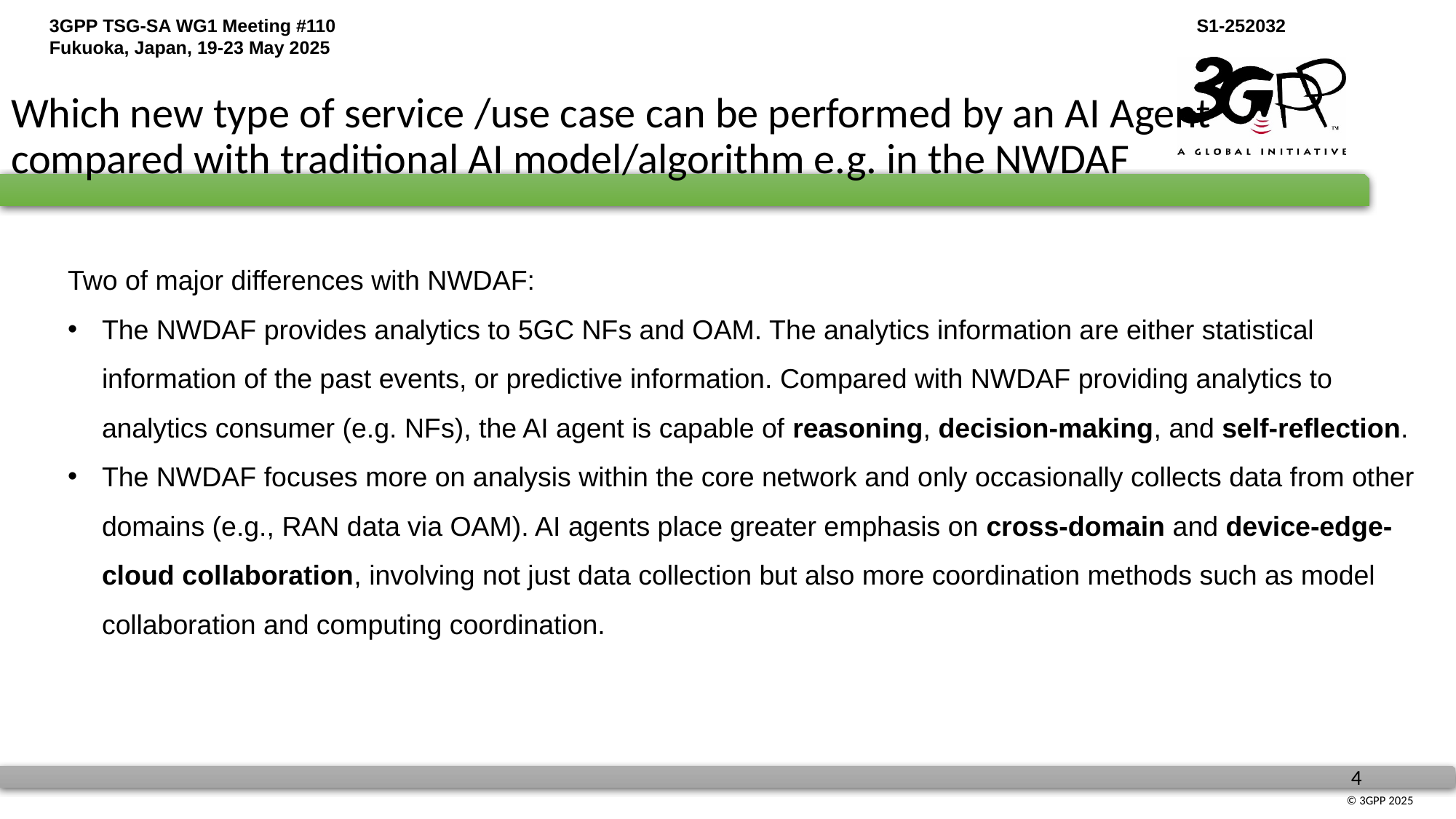

# Which new type of service /use case can be performed by an AI Agent compared with traditional AI model/algorithm e.g. in the NWDAF
Two of major differences with NWDAF:
The NWDAF provides analytics to 5GC NFs and OAM. The analytics information are either statistical information of the past events, or predictive information. Compared with NWDAF providing analytics to analytics consumer (e.g. NFs), the AI agent is capable of reasoning, decision-making, and self-reflection.
The NWDAF focuses more on analysis within the core network and only occasionally collects data from other domains (e.g., RAN data via OAM). AI agents place greater emphasis on cross-domain and device-edge-cloud collaboration, involving not just data collection but also more coordination methods such as model collaboration and computing coordination.